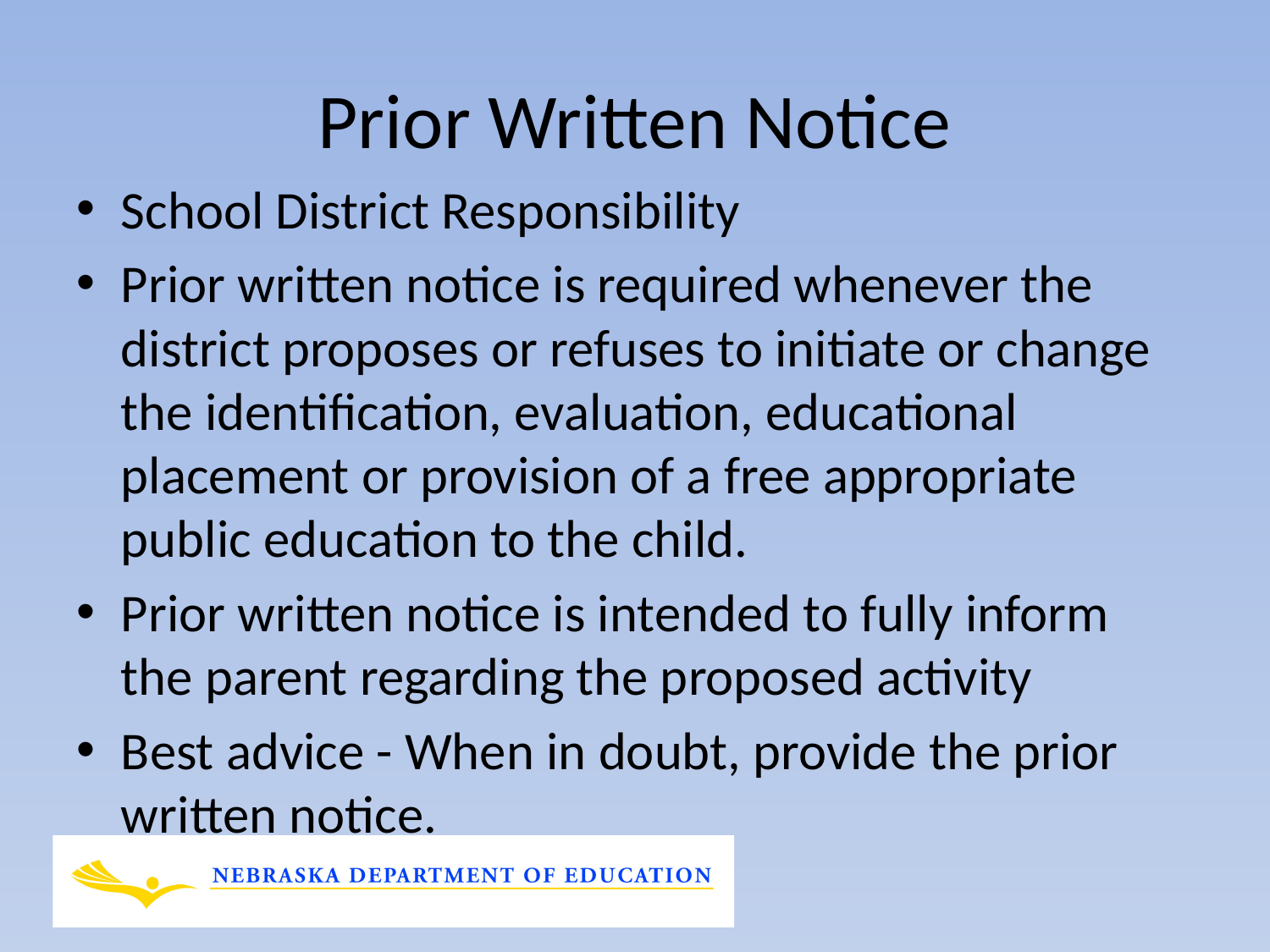

# Prior Written Notice
School District Responsibility
Prior written notice is required whenever the district proposes or refuses to initiate or change the identification, evaluation, educational placement or provision of a free appropriate public education to the child.
Prior written notice is intended to fully inform the parent regarding the proposed activity
Best advice - When in doubt, provide the prior written notice.